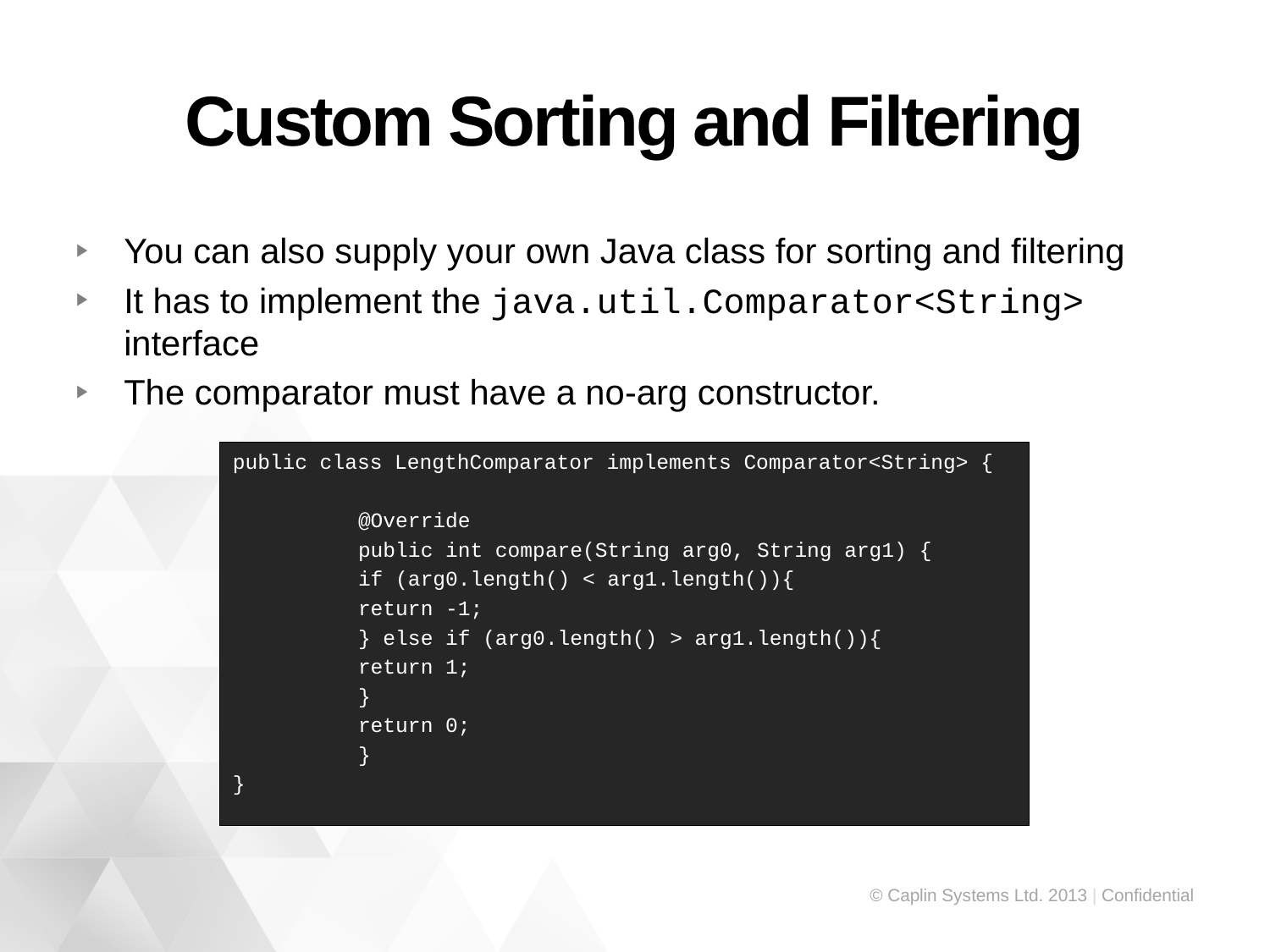

# Custom Sorting and Filtering
You can also supply your own Java class for sorting and filtering
It has to implement the java.util.Comparator<String> interface
The comparator must have a no-arg constructor.

public class LengthComparator implements Comparator<String> {

	@Override
	public int compare(String arg0, String arg1) {
		if (arg0.length() < arg1.length()){
			return -1;
		} else if (arg0.length() > arg1.length()){
			return 1;
		}
		return 0;
	}
}